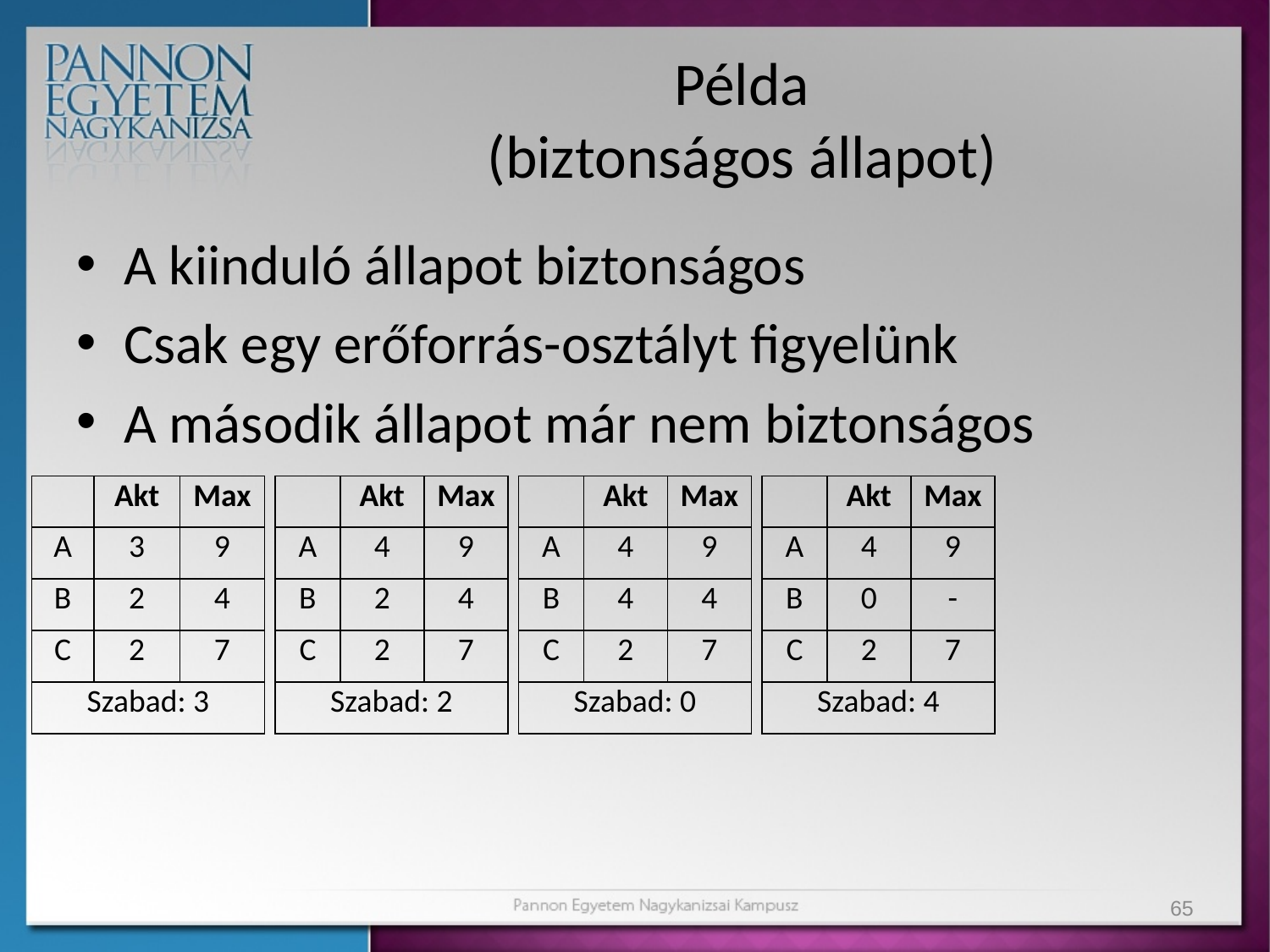

# Példa (biztonságos állapot)
A kiinduló állapot biztonságos
Csak egy erőforrás-osztályt figyelünk
A második állapot már nem biztonságos
|  | Akt | Max |
| --- | --- | --- |
| A | 3 | 9 |
| B | 2 | 4 |
| C | 2 | 7 |
| Szabad: 3 |  |  |
|  | Akt | Max |
| --- | --- | --- |
| A | 4 | 9 |
| B | 2 | 4 |
| C | 2 | 7 |
| Szabad: 2 |  |  |
|  | Akt | Max |
| --- | --- | --- |
| A | 4 | 9 |
| B | 4 | 4 |
| C | 2 | 7 |
| Szabad: 0 |  |  |
|  | Akt | Max |
| --- | --- | --- |
| A | 4 | 9 |
| B | 0 | - |
| C | 2 | 7 |
| Szabad: 4 |  |  |
65